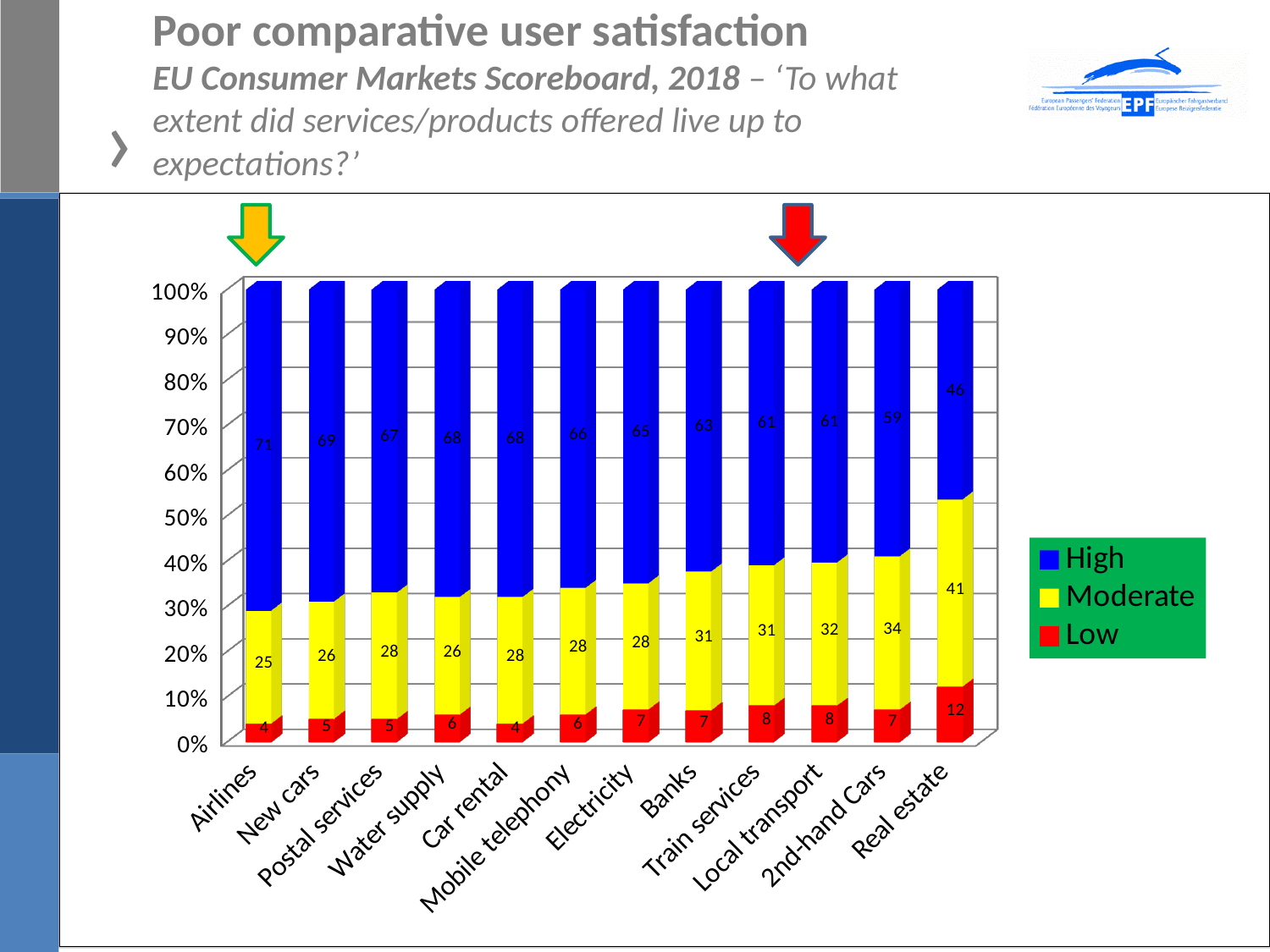

# Poor comparative user satisfaction EU Consumer Markets Scoreboard, 2018 – ‘To what extent did services/products offered live up to expectations?’

[unsupported chart]